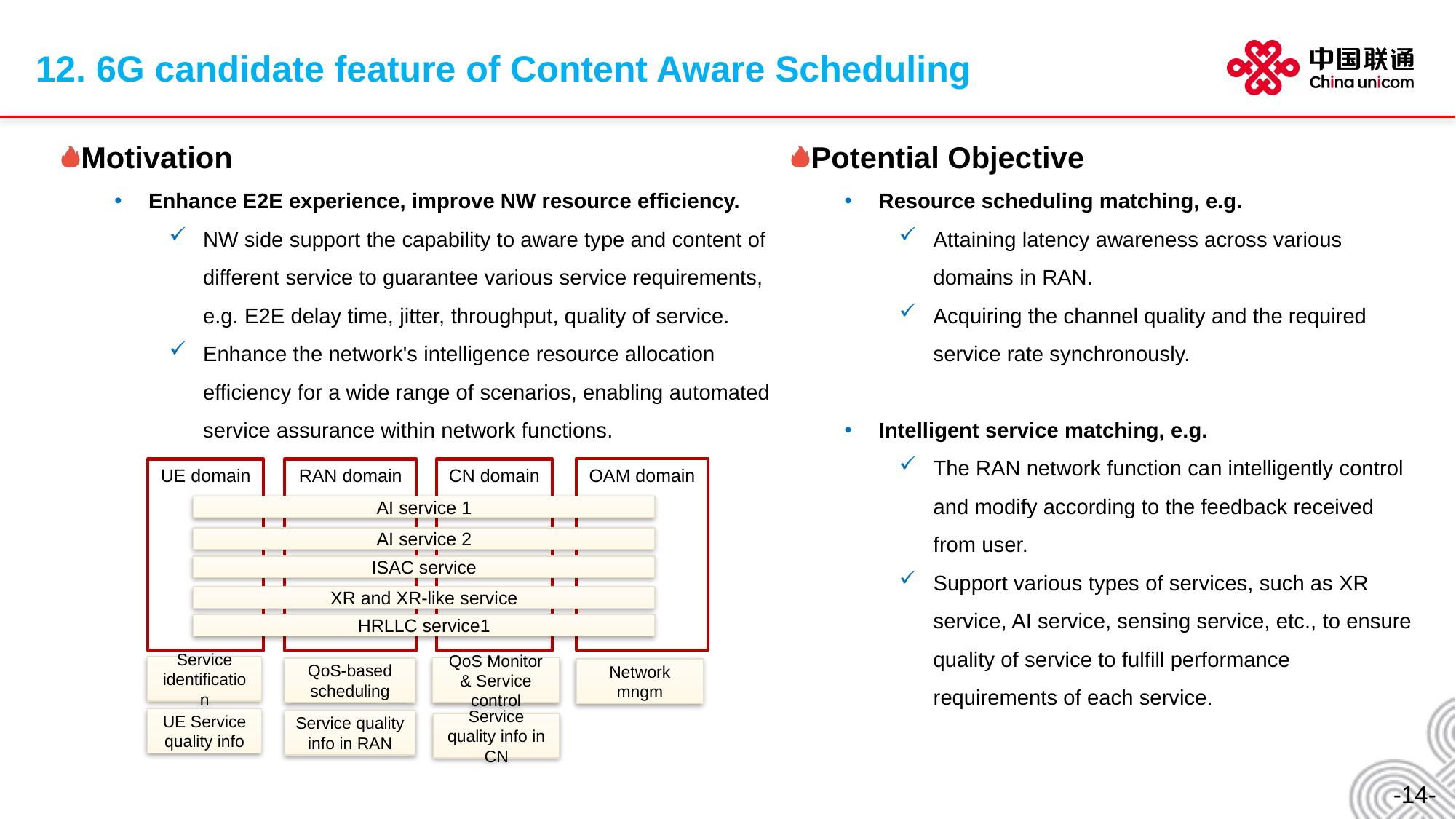

12. 6G candidate feature of Content Aware Scheduling
Motivation
Enhance E2E experience, improve NW resource efficiency.
NW side support the capability to aware type and content of different service to guarantee various service requirements, e.g. E2E delay time, jitter, throughput, quality of service.
Enhance the network's intelligence resource allocation efficiency for a wide range of scenarios, enabling automated service assurance within network functions.
Potential Objective
Resource scheduling matching, e.g.
Attaining latency awareness across various domains in RAN.
Acquiring the channel quality and the required service rate synchronously.

Intelligent service matching, e.g.
The RAN network function can intelligently control and modify according to the feedback received from user.
Support various types of services, such as XR service, AI service, sensing service, etc., to ensure quality of service to fulfill performance requirements of each service.
OAM domain
UE domain
RAN domain
CN domain
AI service 1
AI service 2
ISAC service
XR and XR-like service
HRLLC service1
Service identification
QoS Monitor & Service control
QoS-based
scheduling
Network mngm
UE Service quality info
Service quality info in RAN
Service quality info in CN